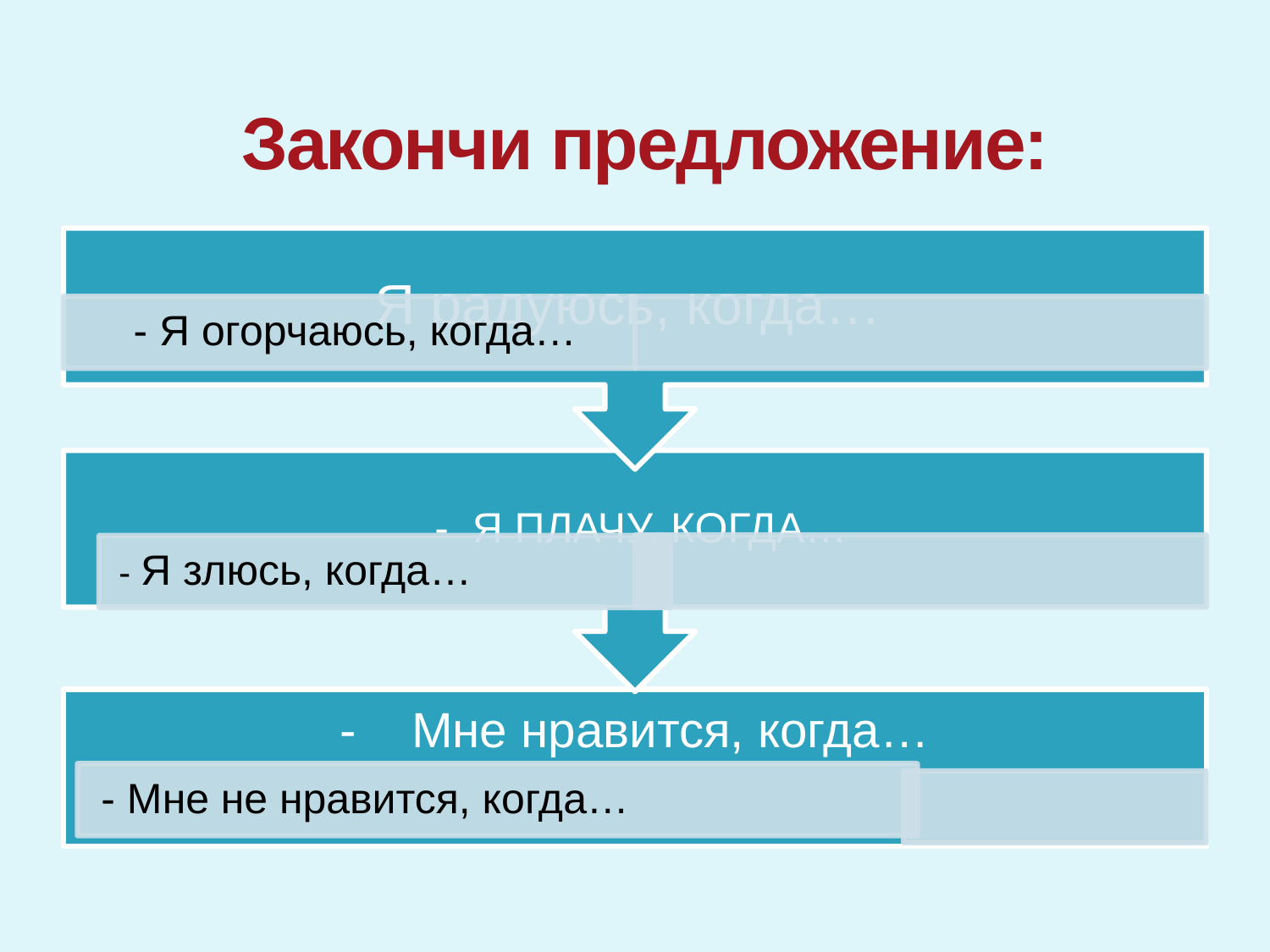

# Закончи предложение:
-    Мне нравится, когда…
- Мне не нравится, когда…

 -  Я ПЛАЧУ, КОГДА…
- Я злюсь, когда…

  Я радуюсь, когда…
 - Я огорчаюсь, когда…